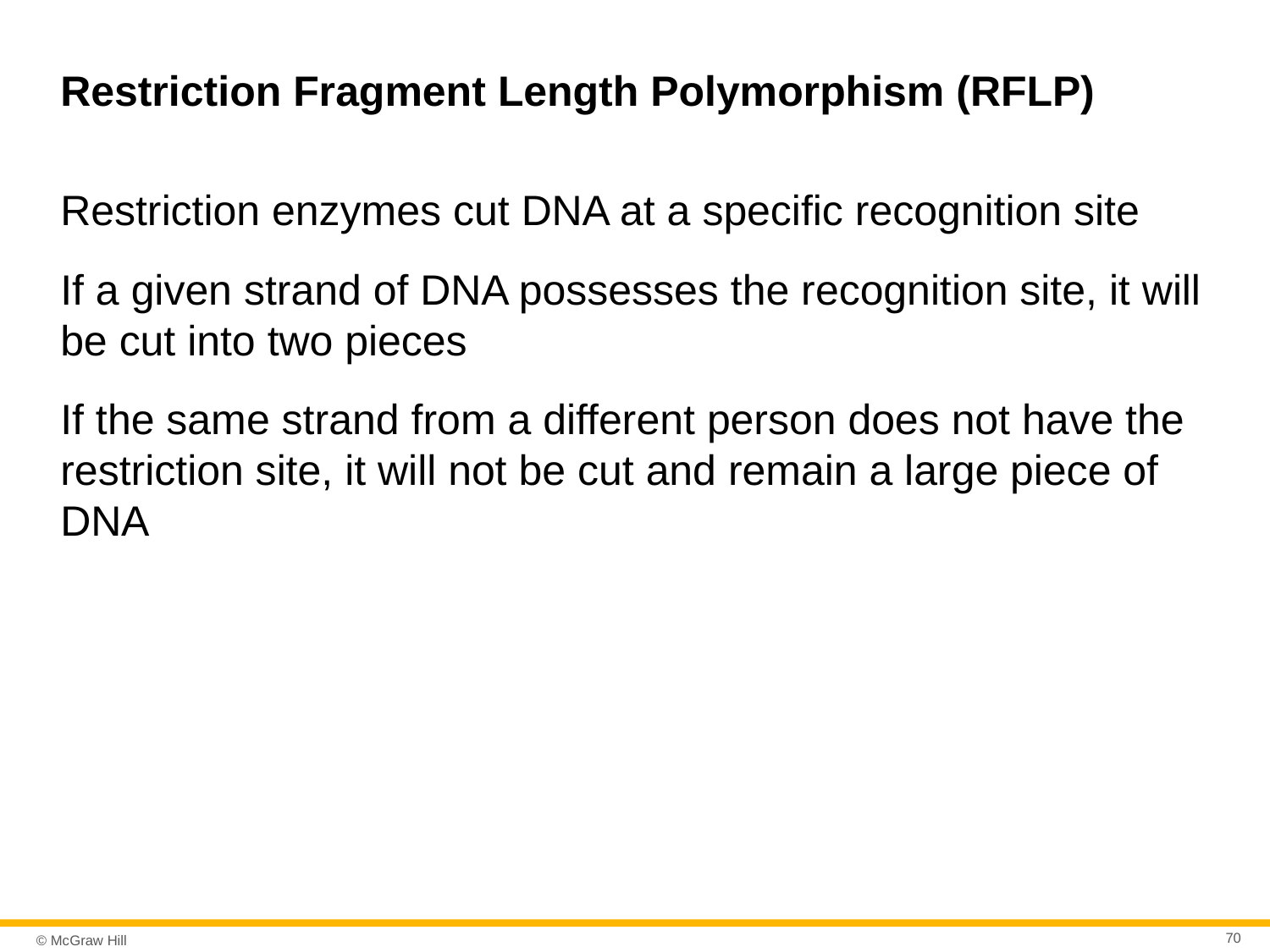

# Restriction Fragment Length Polymorphism (RFLP)
Restriction enzymes cut DNA at a specific recognition site
If a given strand of DNA possesses the recognition site, it will be cut into two pieces
If the same strand from a different person does not have the restriction site, it will not be cut and remain a large piece of DNA